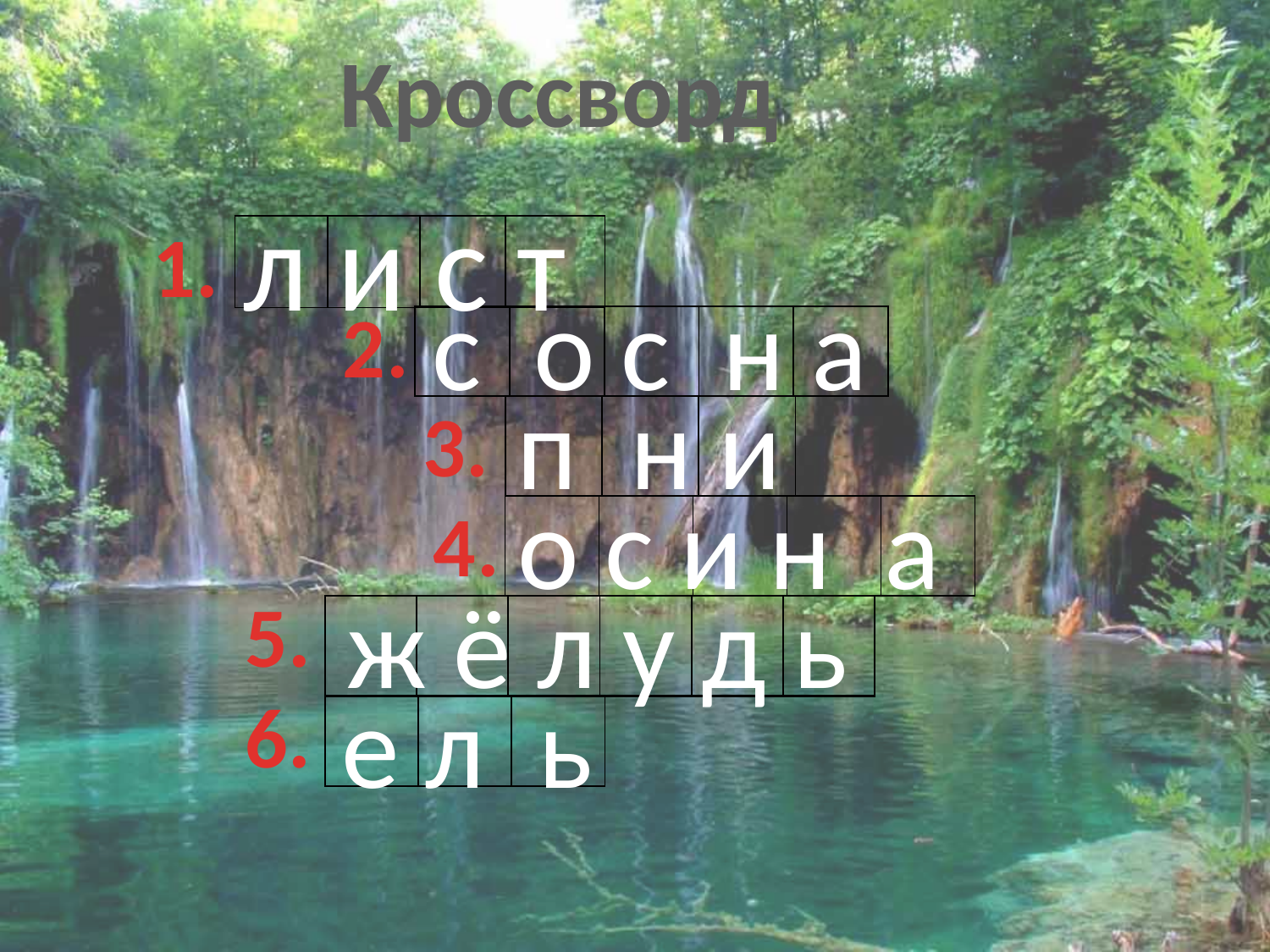

Кроссворд
л и с т
1.
|  |  |  |  |
| --- | --- | --- | --- |
с  о с  н а
2.
|  |  |  |  |  |
| --- | --- | --- | --- | --- |
п  н и
3.
|  |  |  |
| --- | --- | --- |
о с и н  а
4.
|  |  |  |  |  |
| --- | --- | --- | --- | --- |
ж ё л у д ь
5.
6.
|  |  |  |  |  |  |
| --- | --- | --- | --- | --- | --- |
е л  ь
|  |  |  |
| --- | --- | --- |